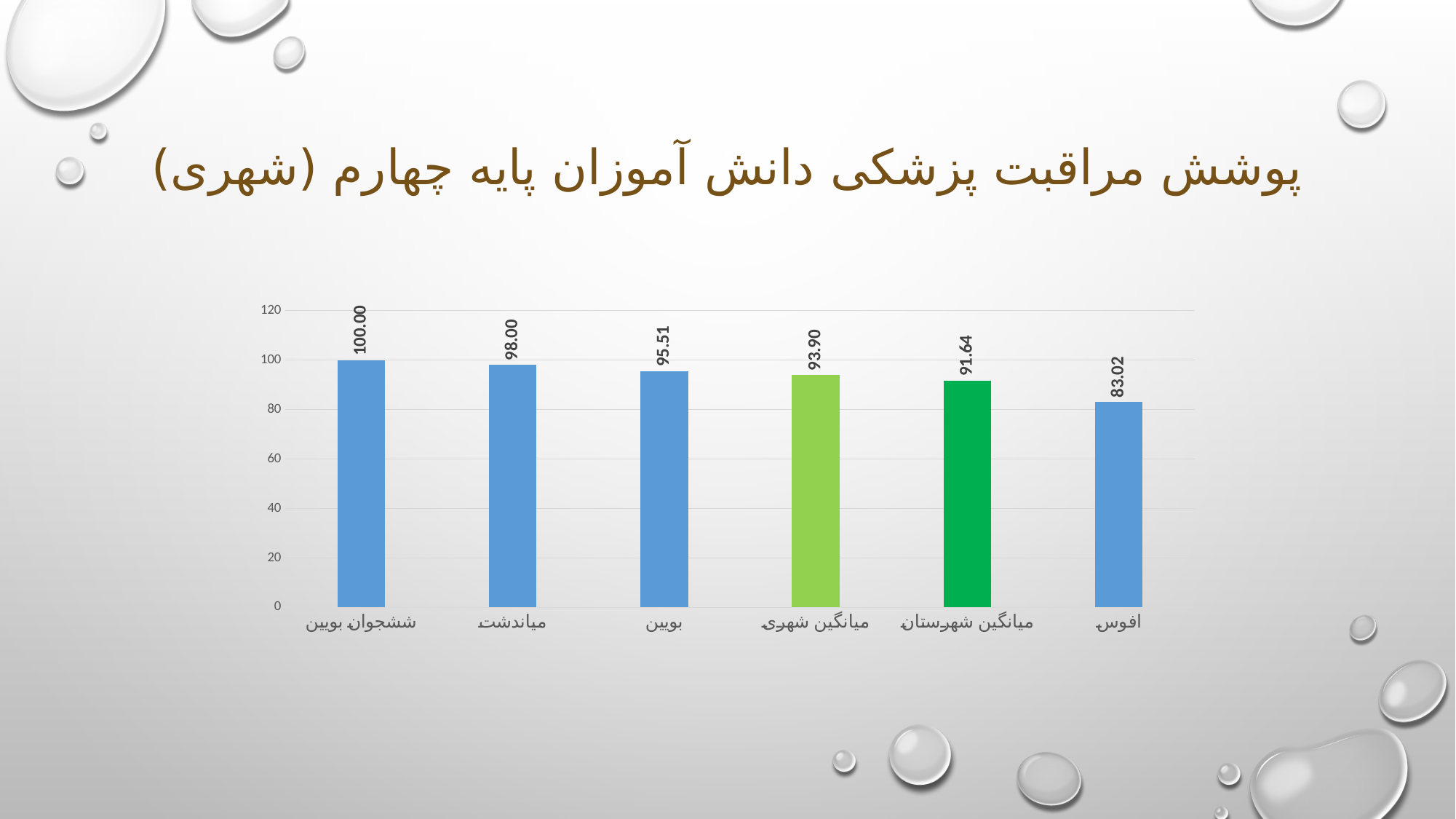

# پوشش مراقبت پزشکی دانش آموزان پایه چهارم (شهری)

### Chart

| Category | Average of درصد |
|---|---|
| ششجوان بویین | 100.0 |
| میاندشت | 98.0 |
| بویین | 95.50561798 |
| میانگین شهری | 93.9 |
| میانگین شهرستان | 91.64 |
| افوس | 83.01886792 |